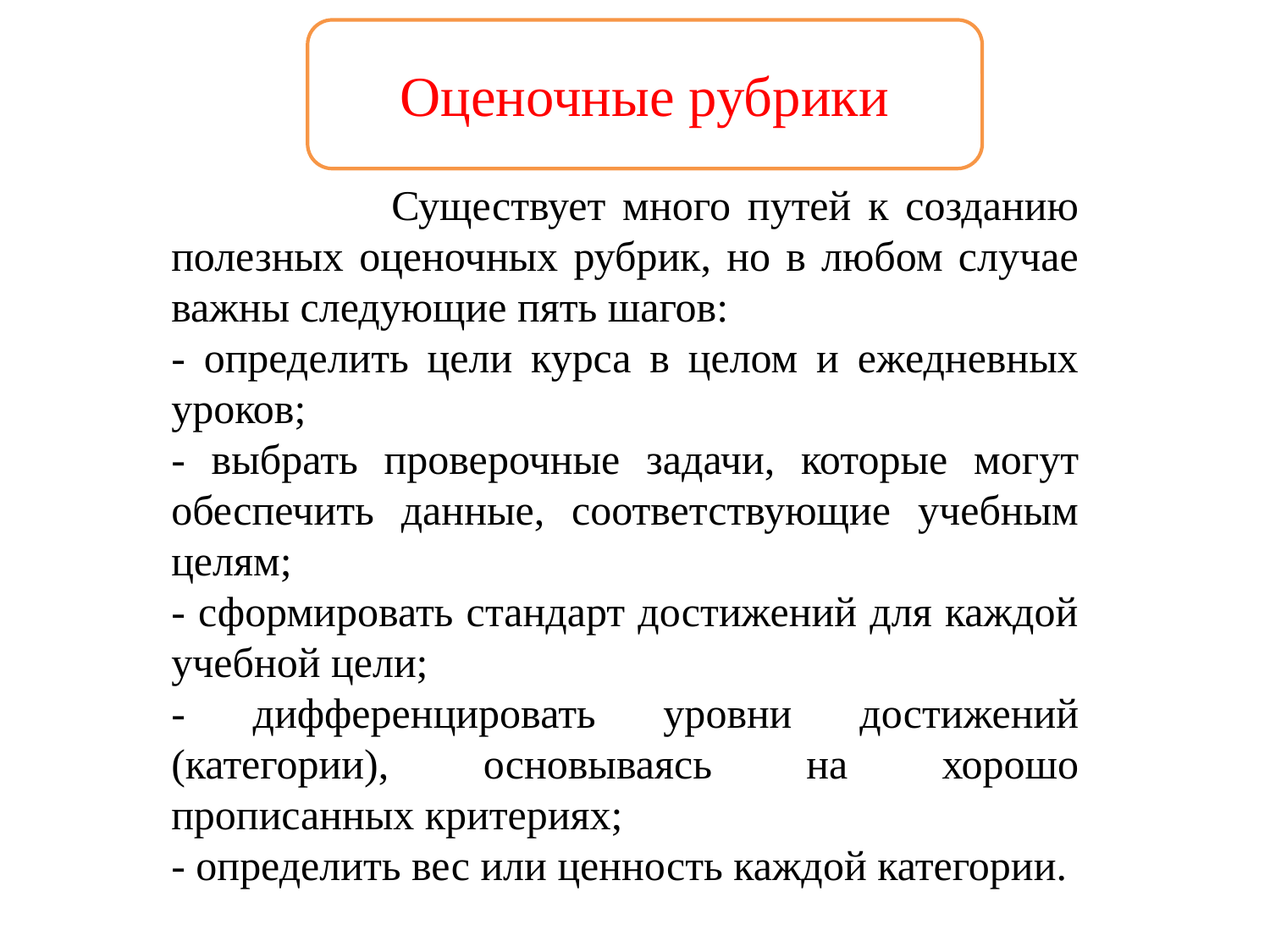

Оценочные рубрики
             Существует много путей к созданию полезных оценочных рубрик, но в любом случае важны следующие пять шагов:
- определить цели курса в целом и ежедневных уроков;
- выбрать проверочные задачи, которые могут обеспечить данные, соответствующие учебным целям;
- сформировать стандарт достижений для каждой учебной цели;
- дифференцировать уровни достижений (категории), основываясь на хорошо прописанных критериях;
- определить вес или ценность каждой категории.